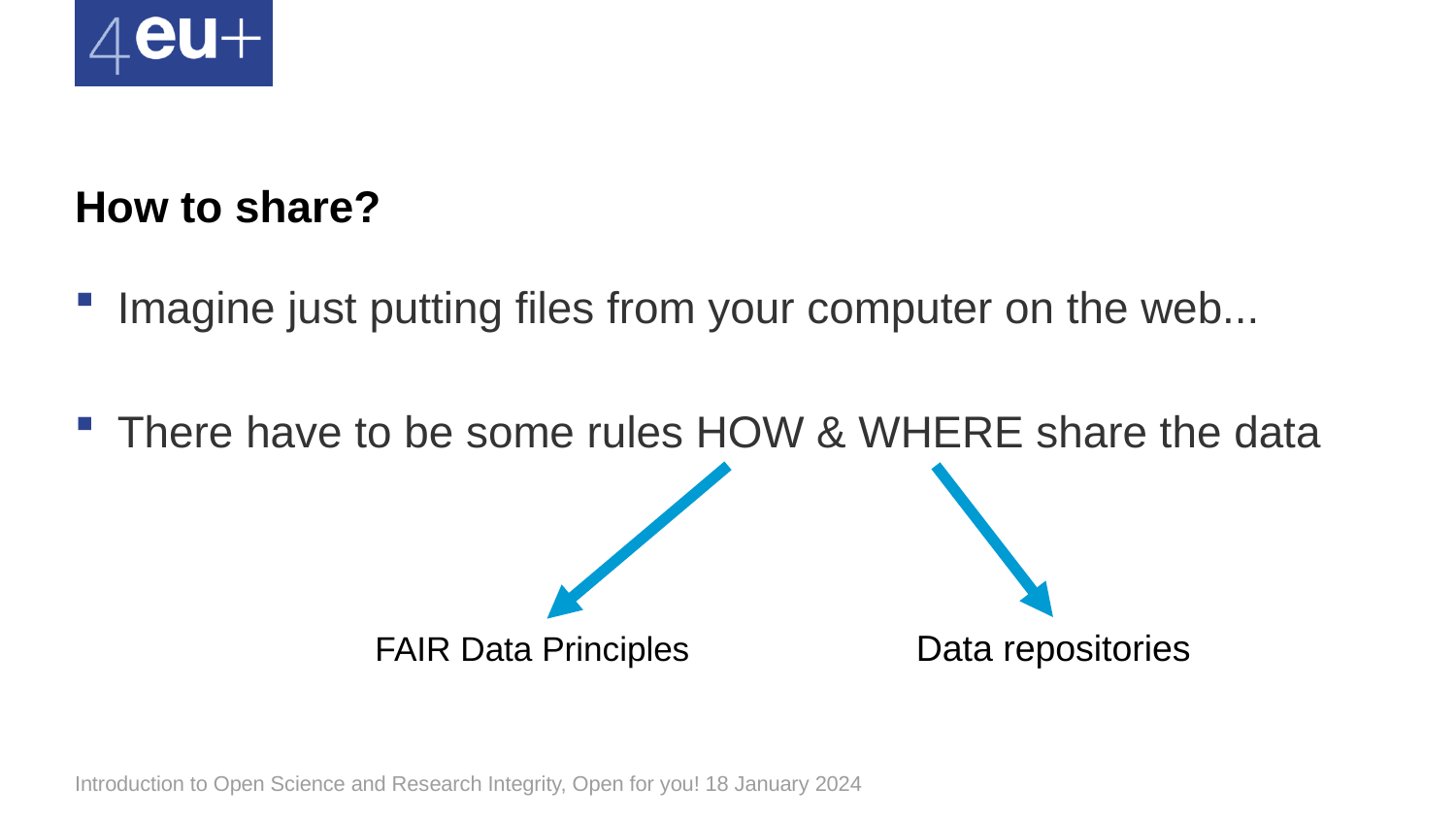

# How to share?
Imagine just putting files from your computer on the web...

There have to be some rules HOW & WHERE share the data
Data repositories
FAIR Data Principles
Introduction to Open Science and Research Integrity, Open for you! 18 January 2024